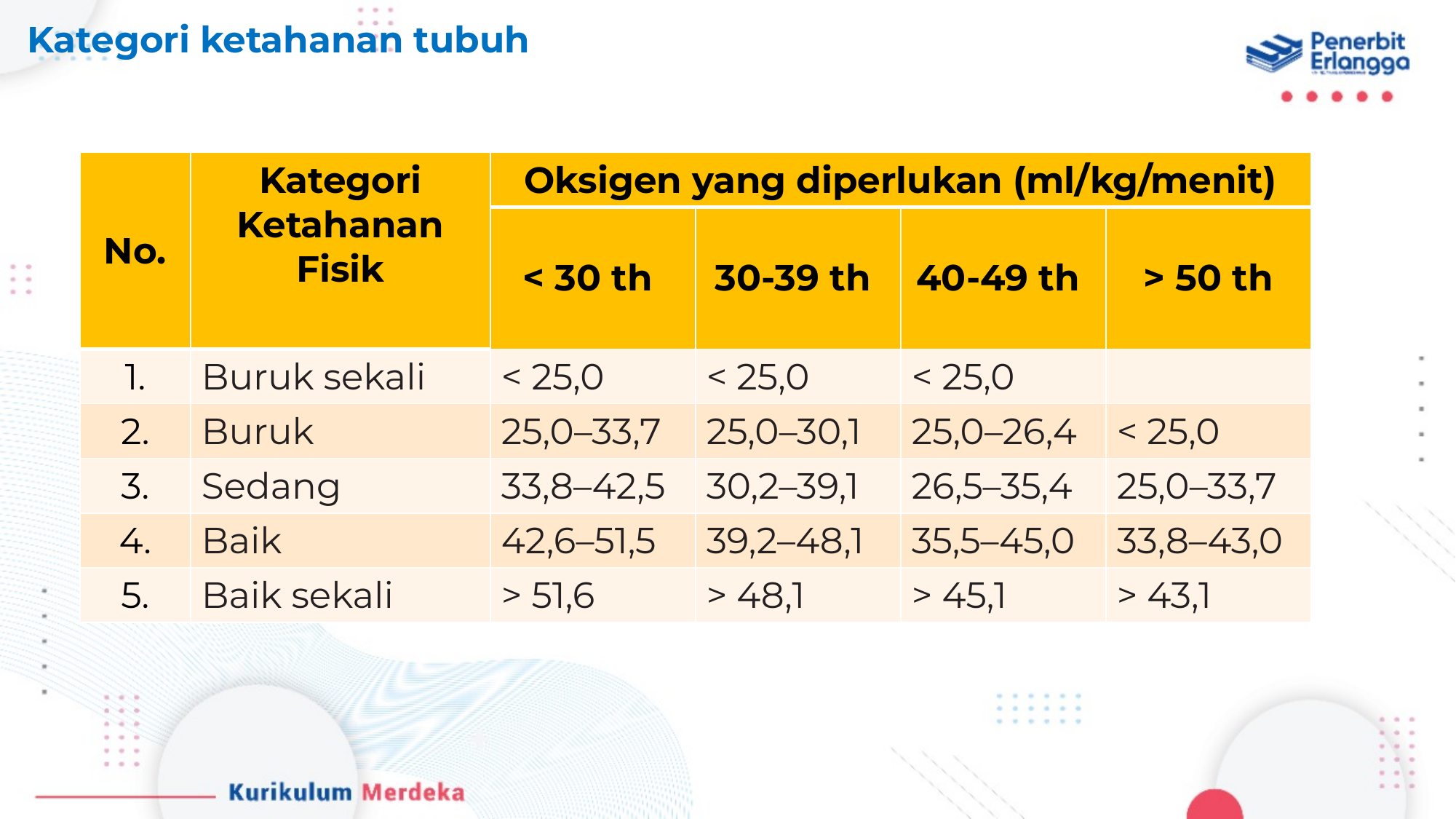

Kategori ketahanan tubuh
| No. | Kategori Ketahanan Fisik | Oksigen yang diperlukan (ml/kg/menit) |  |  |  |
| --- | --- | --- | --- | --- | --- |
|  |  | < 30 th | 30-39 th | 40-49 th | > 50 th |
| 1. | Buruk sekali | < 25,0 | < 25,0 | < 25,0 |  |
| 2. | Buruk | 25,0–33,7 | 25,0–30,1 | 25,0–26,4 | < 25,0 |
| 3. | Sedang | 33,8–42,5 | 30,2–39,1 | 26,5–35,4 | 25,0–33,7 |
| 4. | Baik | 42,6–51,5 | 39,2–48,1 | 35,5–45,0 | 33,8–43,0 |
| 5. | Baik sekali | > 51,6 | > 48,1 | > 45,1 | > 43,1 |